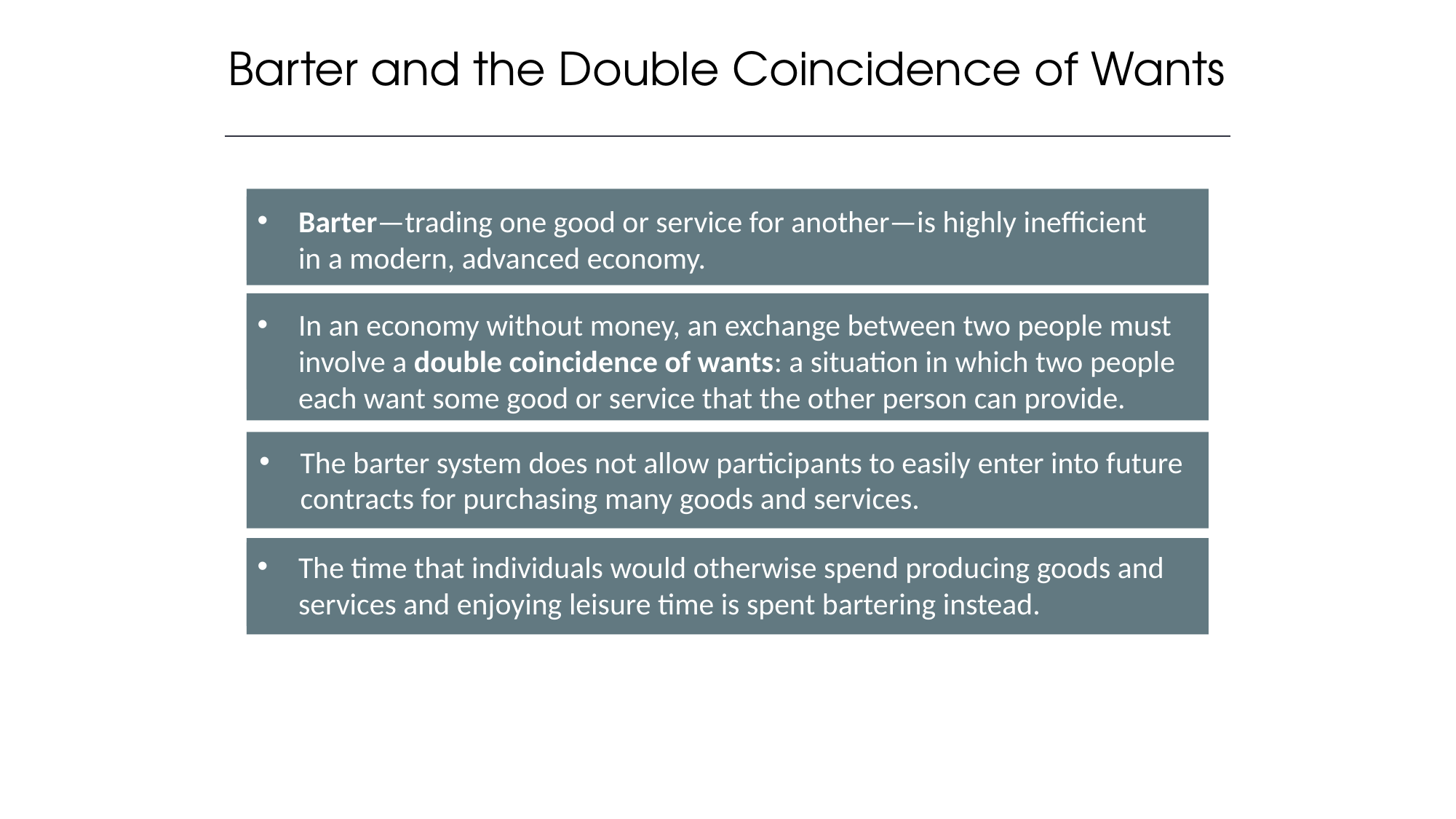

Barter and the Double Coincidence of Wants
HAWKES LEARNING

Barter—trading one good or service for another—is highly inefficient in a modern, advanced economy.

In an economy without money, an exchange between two people must involve a double coincidence of wants: a situation in which two people each want some good or service that the other person can provide.

The barter system does not allow participants to easily enter into future contracts for purchasing many goods and services.

The time that individuals would otherwise spend producing goods and services and enjoying leisure time is spent bartering instead.